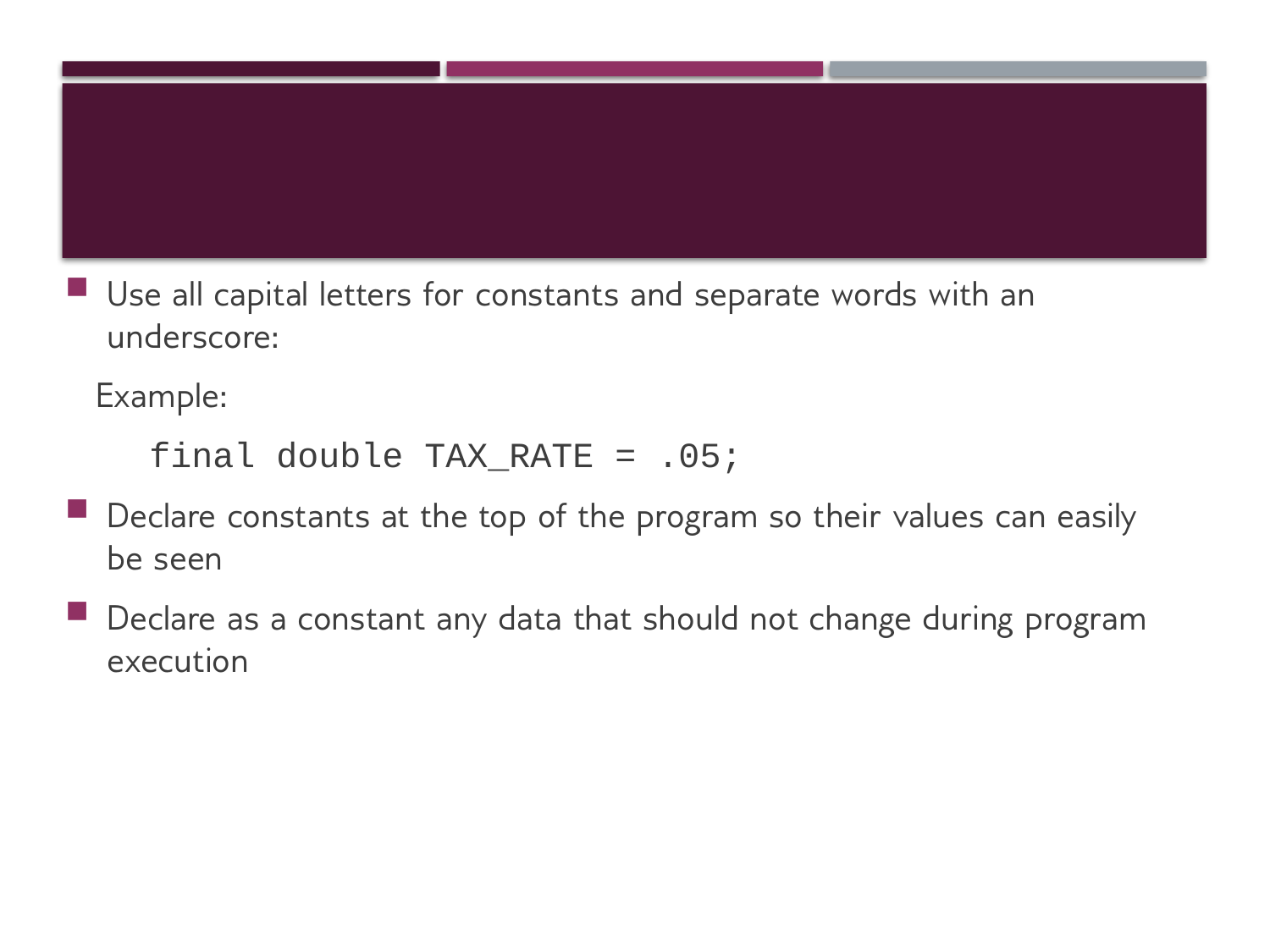

Use all capital letters for constants and separate words with an underscore:
   Example:
    final double TAX_RATE = .05;
Declare constants at the top of the program so their values can easily be seen
Declare as a constant any data that should not change during program execution